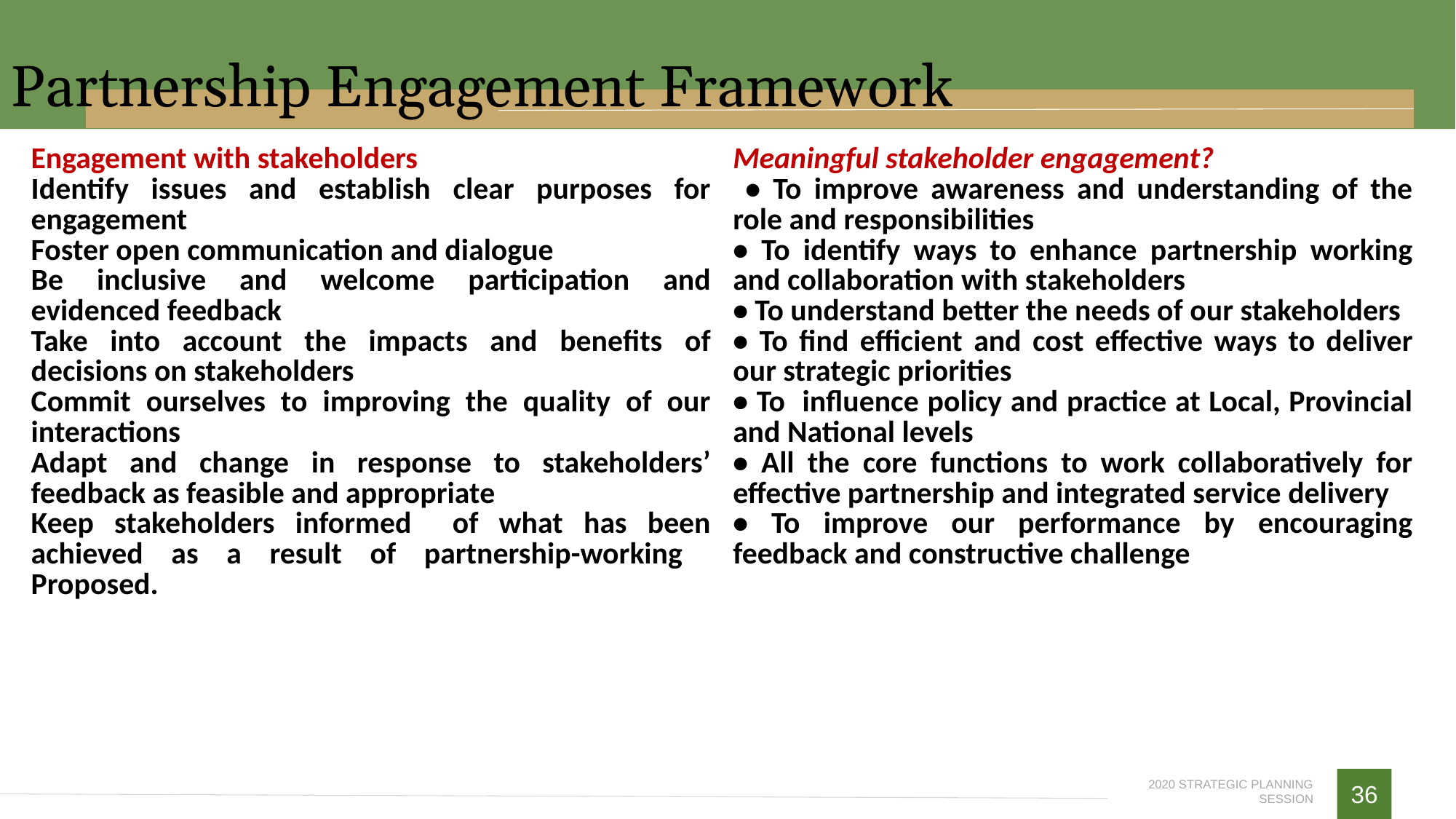

Partnership Engagement Framework
| Engagement with stakeholders Identify issues and establish clear purposes for engagement Foster open communication and dialogue Be inclusive and welcome participation and evidenced feedback Take into account the impacts and benefits of decisions on stakeholders Commit ourselves to improving the quality of our interactions Adapt and change in response to stakeholders’ feedback as feasible and appropriate Keep stakeholders informed of what has been achieved as a result of partnership-working Proposed. | Meaningful stakeholder engagement? • To improve awareness and understanding of the role and responsibilities • To identify ways to enhance partnership working and collaboration with stakeholders • To understand better the needs of our stakeholders • To find efficient and cost effective ways to deliver our strategic priorities • To influence policy and practice at Local, Provincial and National levels • All the core functions to work collaboratively for effective partnership and integrated service delivery • To improve our performance by encouraging feedback and constructive challenge |
| --- | --- |